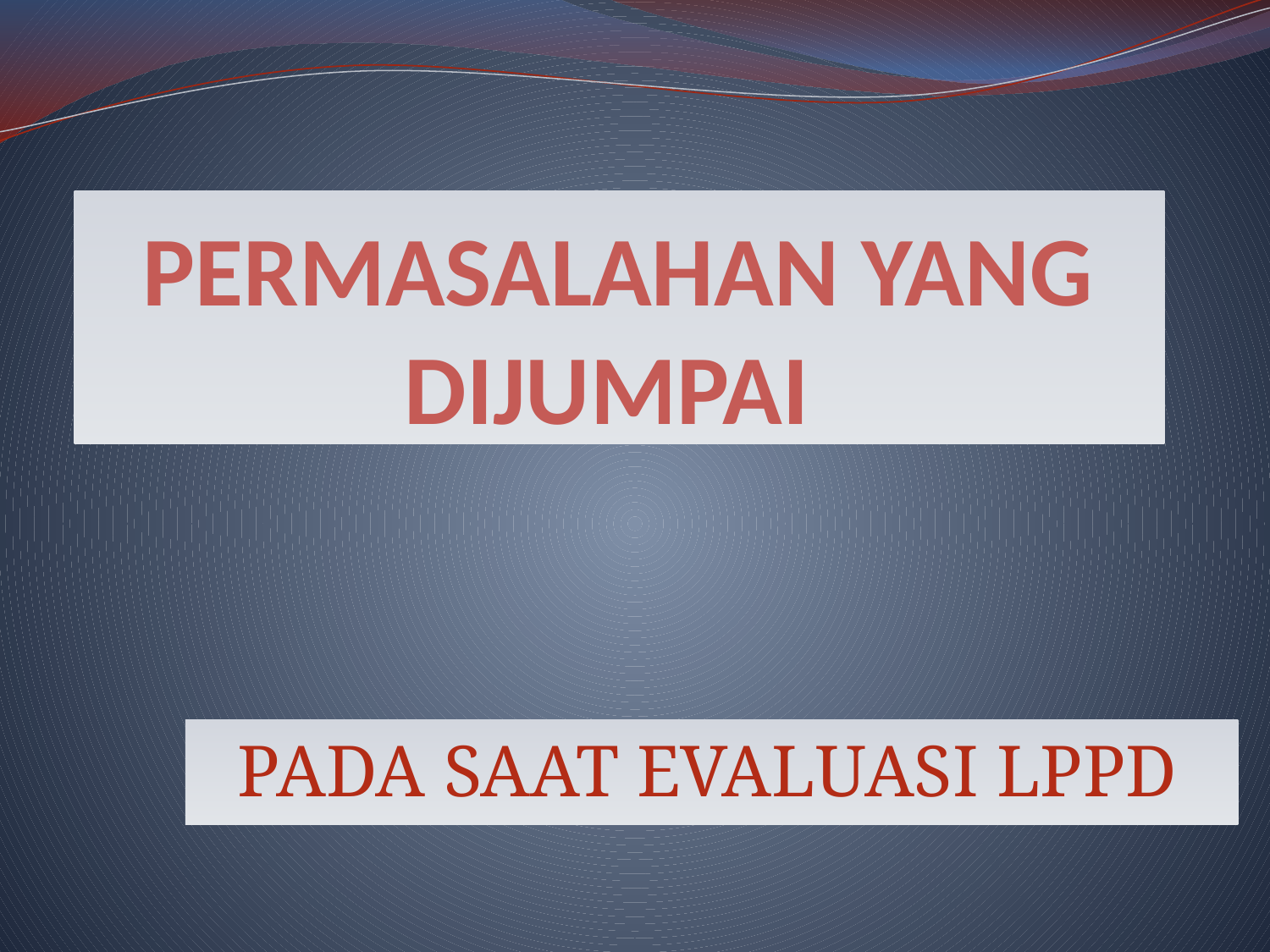

# PERMASALAHAN YANG DIJUMPAI
PADA SAAT EVALUASI LPPD